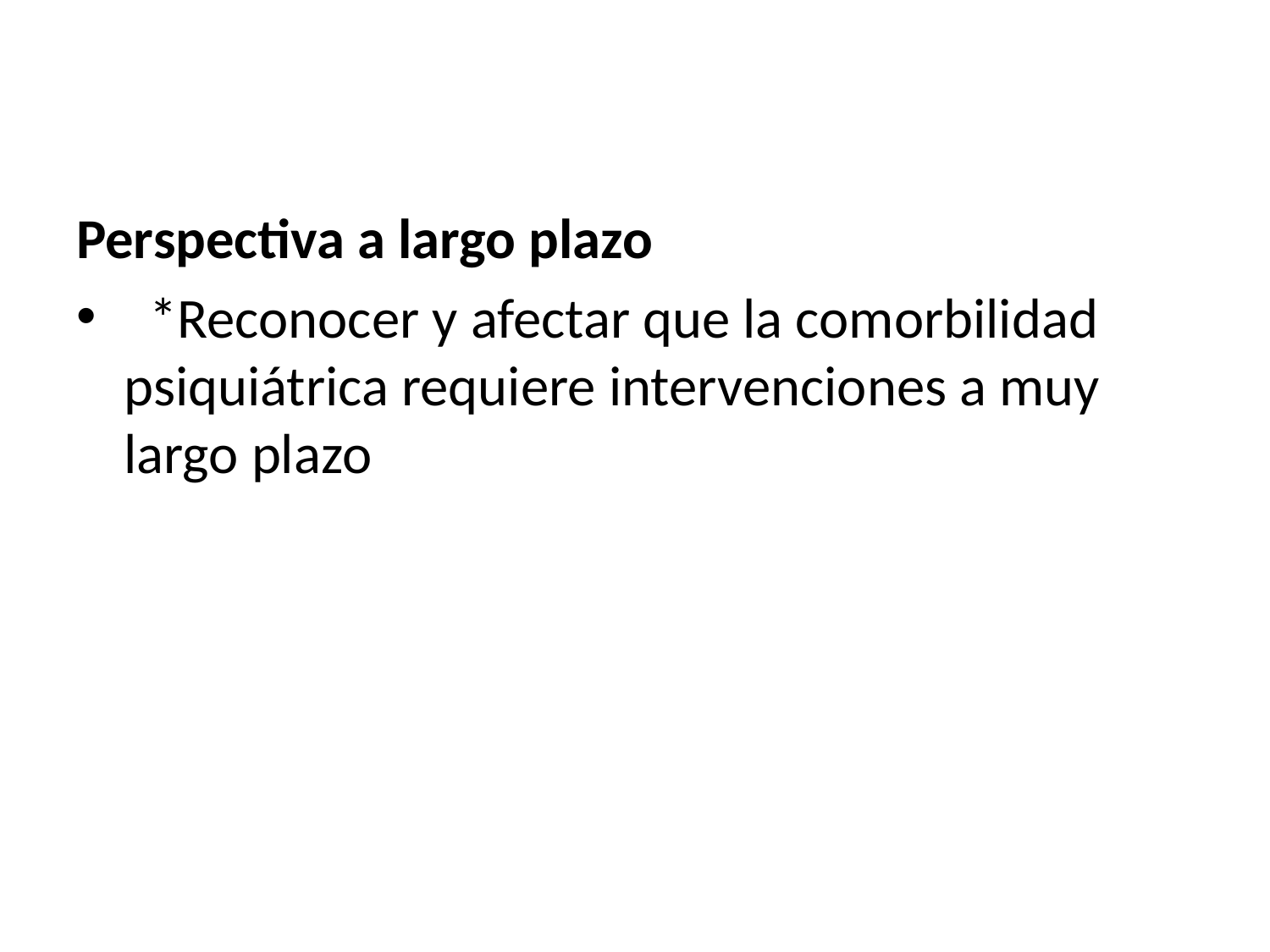

Perspectiva a largo plazo
  *Reconocer y afectar que la comorbilidad psiquiátrica requiere intervenciones a muy largo plazo